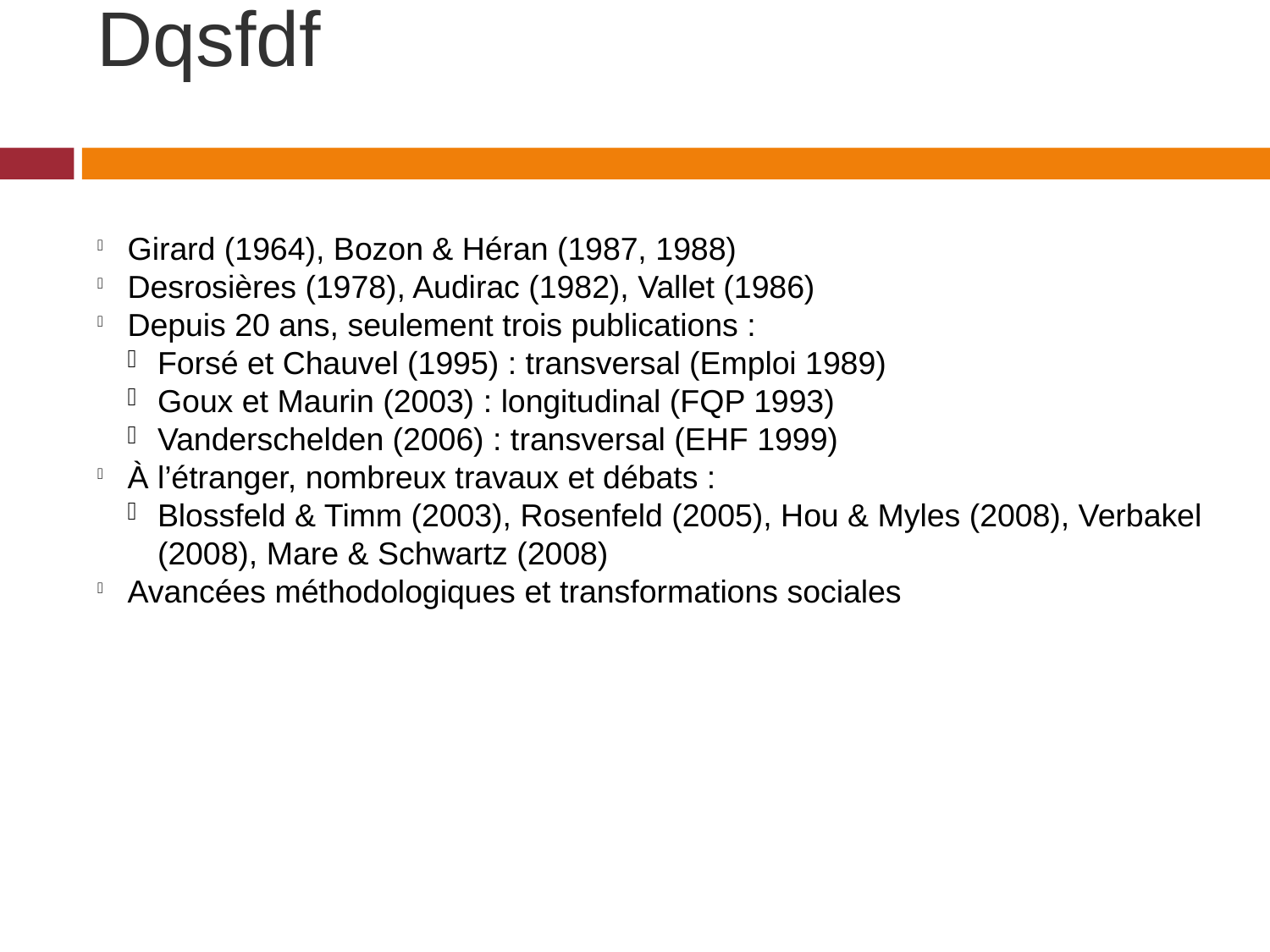

Dqsfdf

Girard (1964), Bozon & Héran (1987, 1988)
Desrosières (1978), Audirac (1982), Vallet (1986)
Depuis 20 ans, seulement trois publications :
Forsé et Chauvel (1995) : transversal (Emploi 1989)
Goux et Maurin (2003) : longitudinal (FQP 1993)
Vanderschelden (2006) : transversal (EHF 1999)
À l’étranger, nombreux travaux et débats :
Blossfeld & Timm (2003), Rosenfeld (2005), Hou & Myles (2008), Verbakel (2008), Mare & Schwartz (2008)
Avancées méthodologiques et transformations sociales